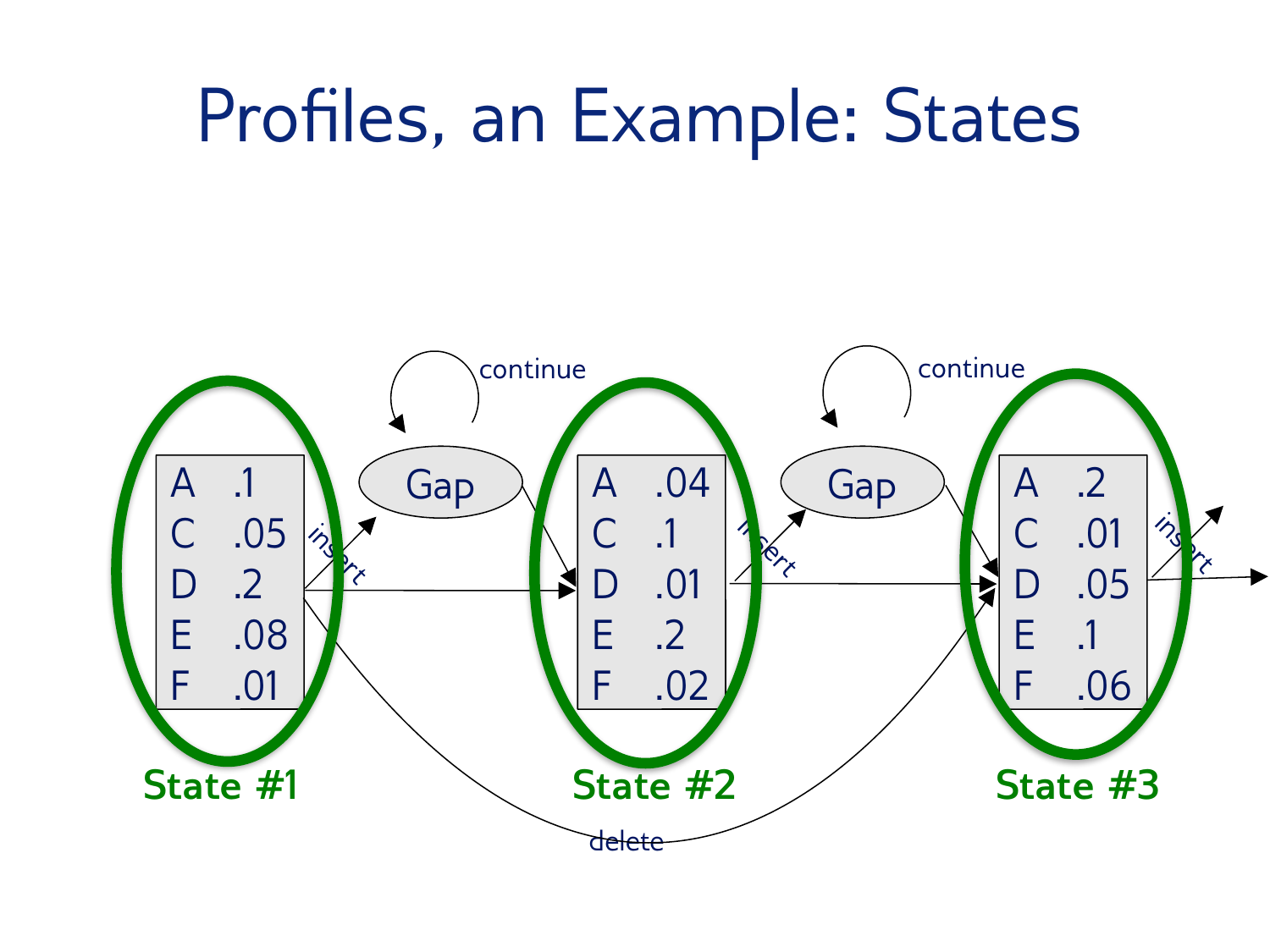

# Profiles, an Example: States

continue
continue

insert

insert

Gap
Gap
A	.1
C	.05
D	.2
E	.08
F	.01
A	.04
C	.1
D	.01
E	.2
F	.02
A	.2
C	.01
D	.05
E	.1
F	.06
insert

State #1
State #2
State #3
delete